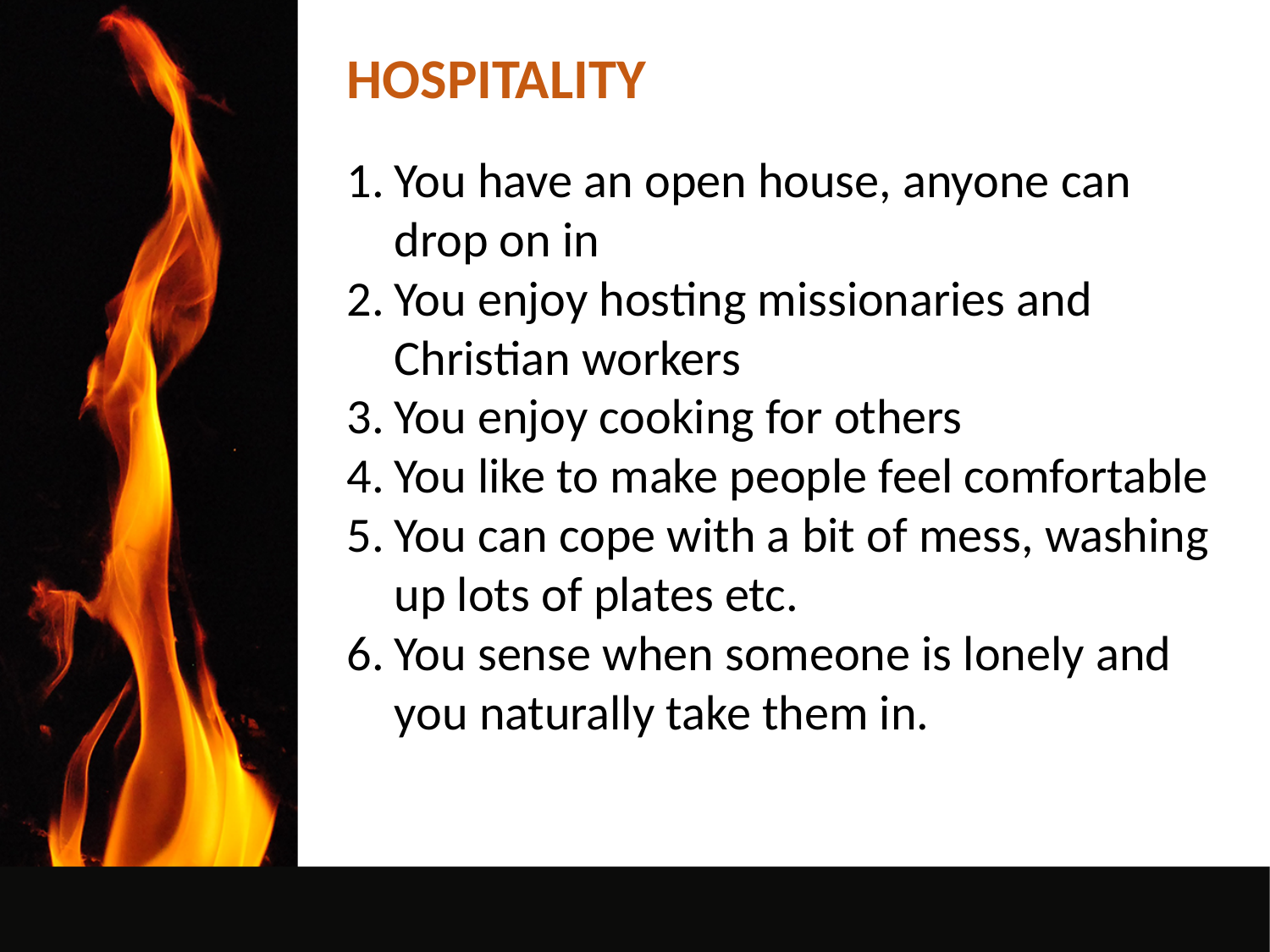

HOSPITALITY

You have an open house, anyone can drop on in
You enjoy hosting missionaries and Christian workers
You enjoy cooking for others
You like to make people feel comfortable
You can cope with a bit of mess, washing up lots of plates etc.
You sense when someone is lonely and you naturally take them in.